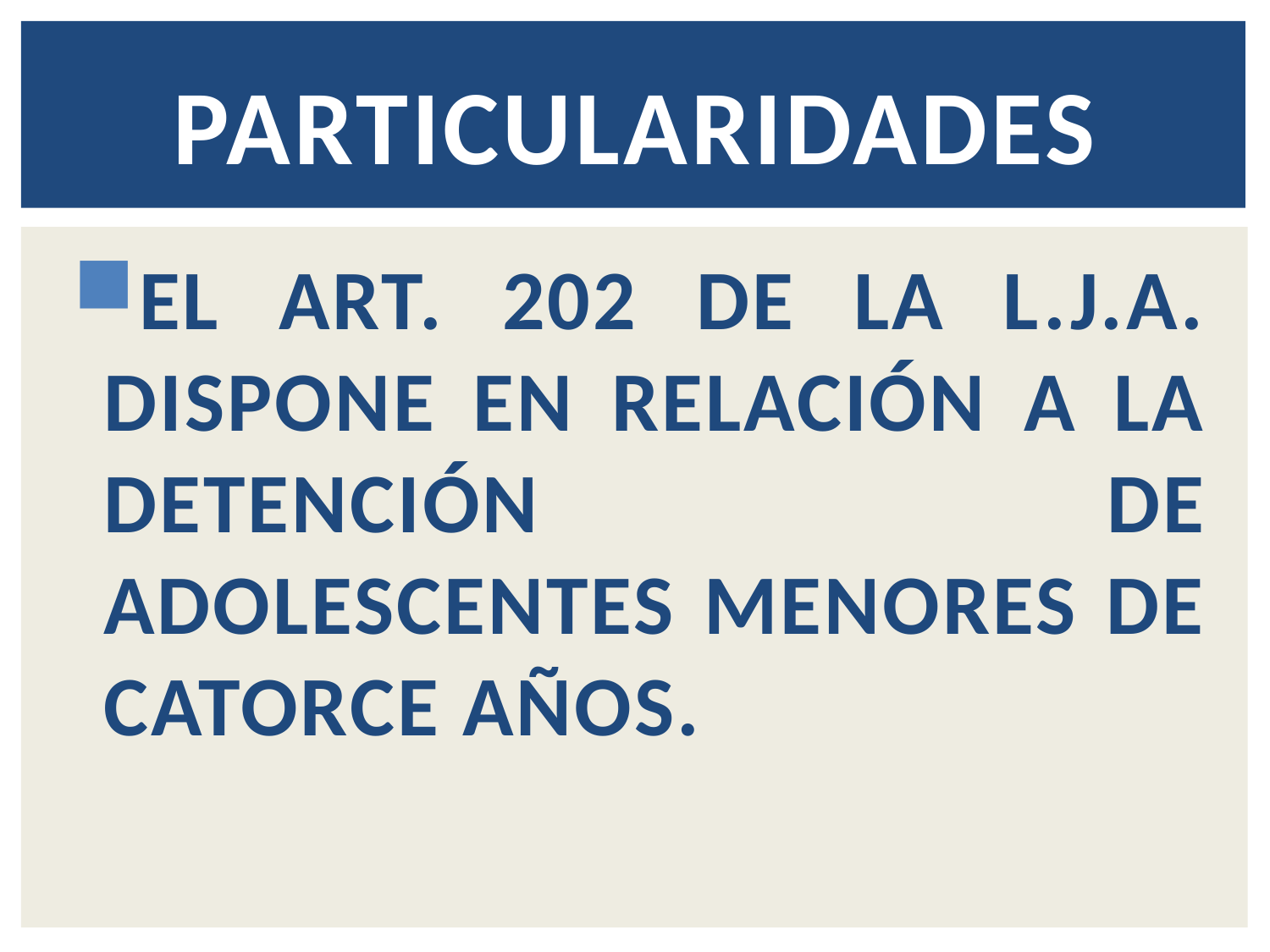

# particularidades
EL ART. 202 DE LA L.J.A. DISPONE EN RELACIÓN A LA DETENCIÓN DE ADOLESCENTES MENORES DE CATORCE AÑOS.